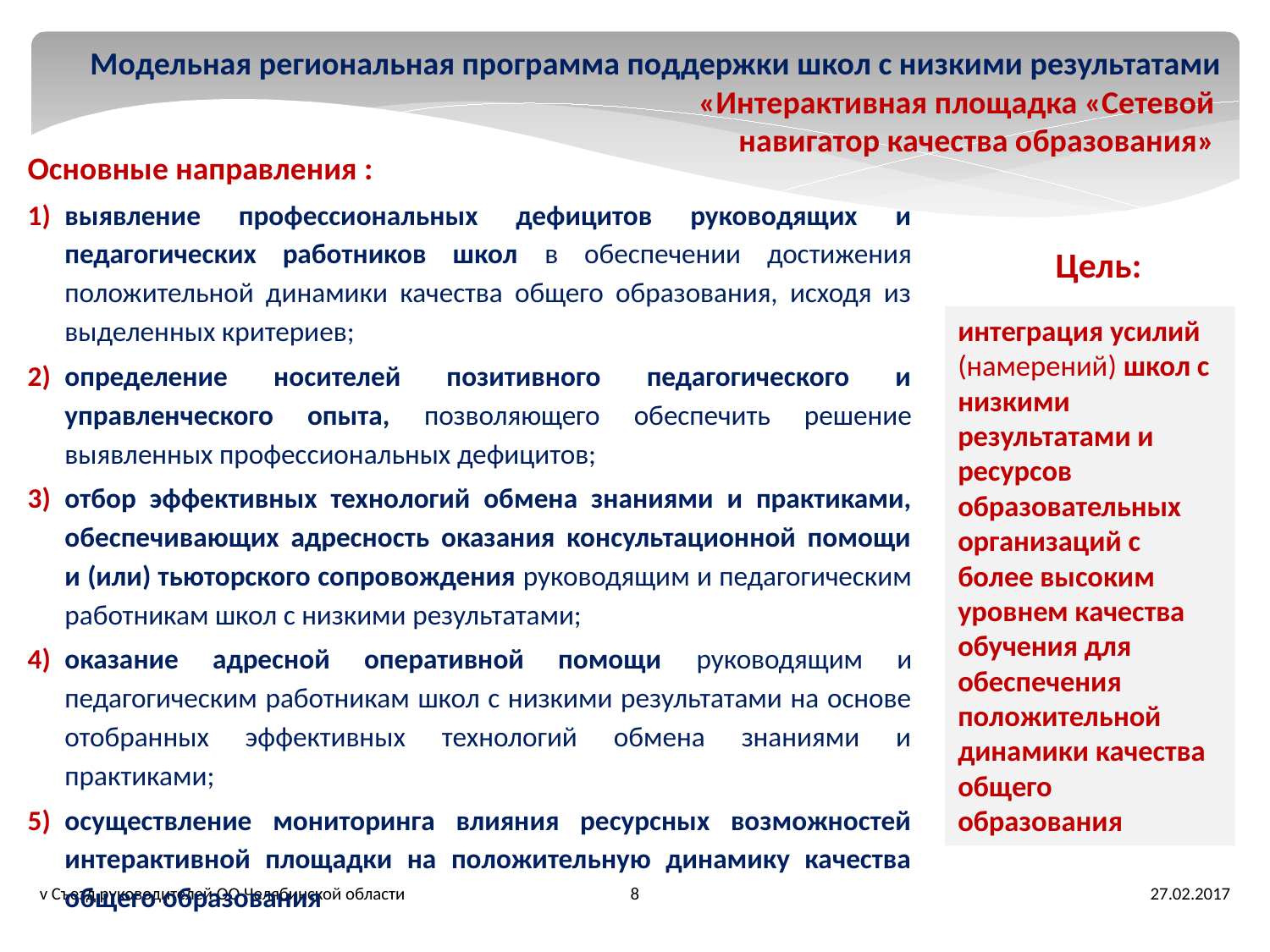

Модельная региональная программа поддержки школ с низкими результатами «Интерактивная площадка «Сетевой
навигатор качества образования»
Основные направления :
выявление профессиональных дефицитов руководящих и педагогических работников школ в обеспечении достижения положительной динамики качества общего образования, исходя из выделенных критериев;
определение носителей позитивного педагогического и управленческого опыта, позволяющего обеспечить решение выявленных профессиональных дефицитов;
отбор эффективных технологий обмена знаниями и практиками, обеспечивающих адресность оказания консультационной помощи и (или) тьюторского сопровождения руководящим и педагогическим работникам школ с низкими результатами;
оказание адресной оперативной помощи руководящим и педагогическим работникам школ с низкими результатами на основе отобранных эффективных технологий обмена знаниями и практиками;
осуществление мониторинга влияния ресурсных возможностей интерактивной площадки на положительную динамику качества общего образования
Цель:
интеграция усилий (намерений) школ с низкими результатами и ресурсов образовательных организаций с более высоким уровнем качества обучения для обеспечения положительной динамики качества общего образования
8
v Съезд руководителей ОО Челябинской области
27.02.2017